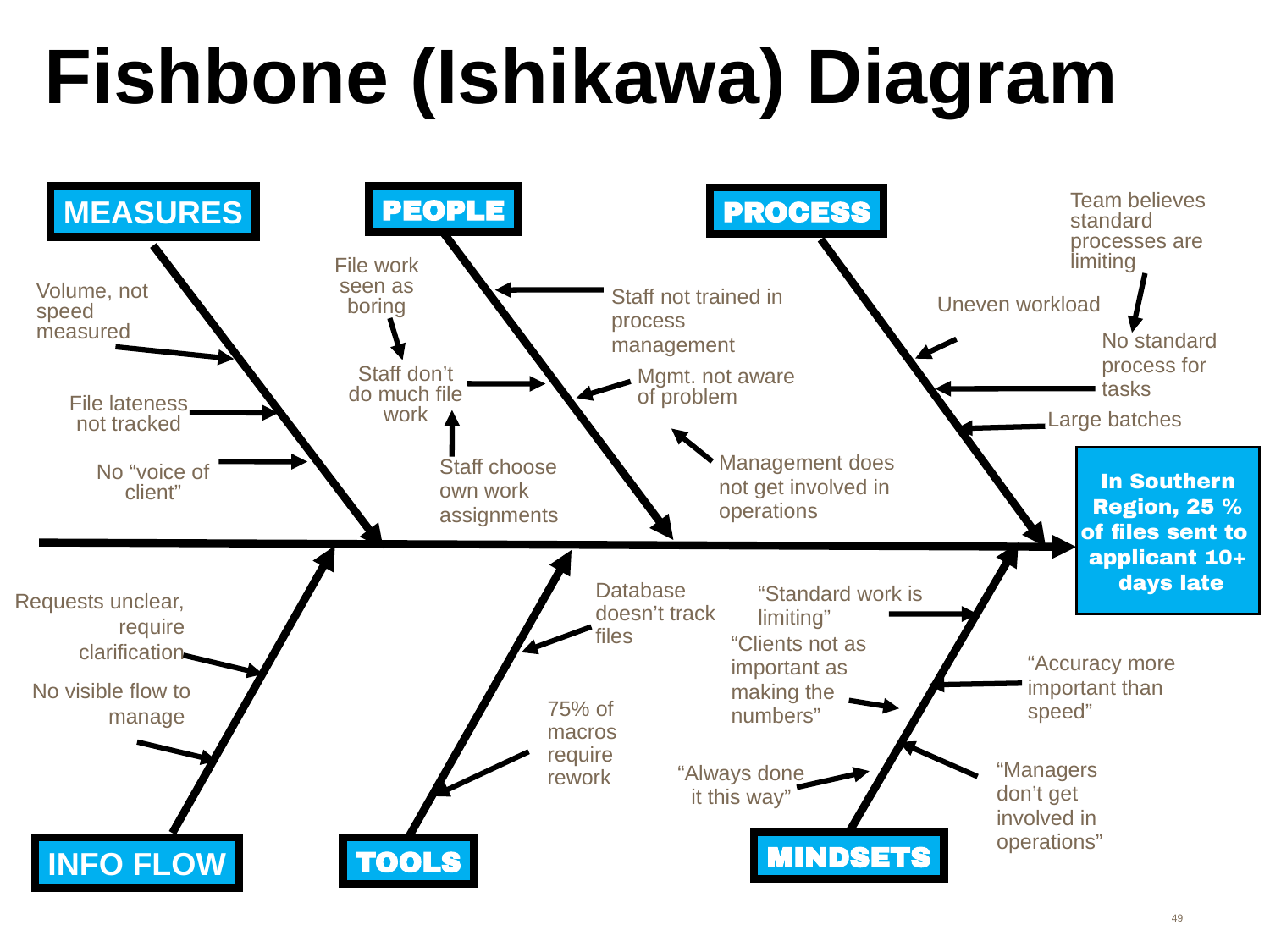

# Fishbone (Ishikawa) Diagram
PEOPLE
PROCESS

Staff not trained in process management

No standard process for tasks

Staff don’t do much file work

Large batches

In Southern
 Region, 25 %
of files sent to
applicant 10+
 days late
Staff choose own work assignments

“Standard work is limiting”

“Clients not as important as making the numbers”

“Accuracy more important than speed”
No visible flow to manage

75% of macros require rework

“Always done it this way”

MINDSETS
TOOLS
Team believes standard processes are limiting
MEASURES
File work seen as boring
Volume, not speed measured
Uneven workload

Mgmt. not aware of problem

File lateness not tracked

Management does not get involved in operations
No “voice of client”

Database doesn’t track files
Requests unclear, require clarification

“Managers don’t get involved in operations”
INFO FLOW
49